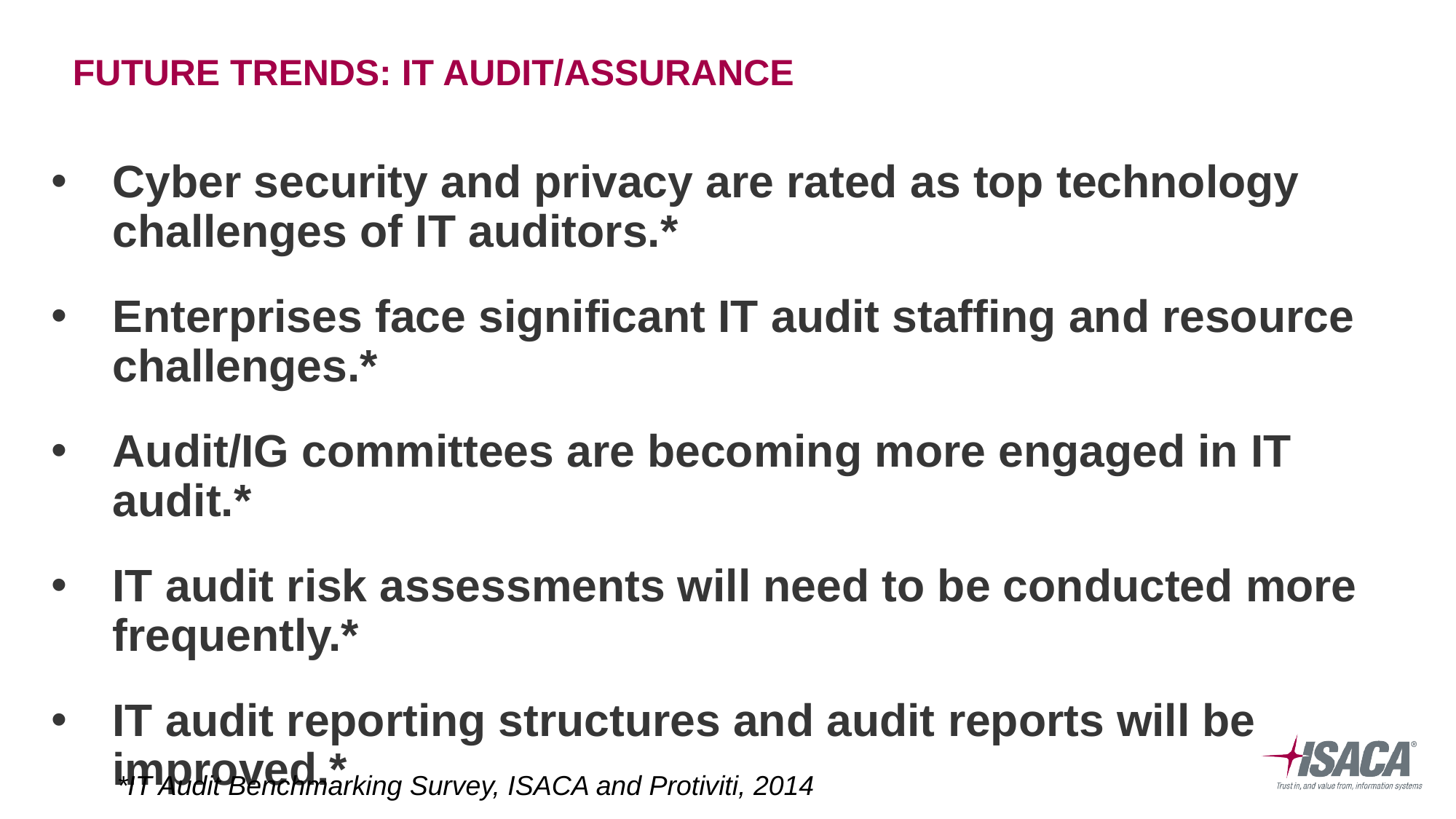

# Future trends: IT audit/assurance
Cyber security and privacy are rated as top technology challenges of IT auditors.*
Enterprises face significant IT audit staffing and resource challenges.*
Audit/IG committees are becoming more engaged in IT audit.*
IT audit risk assessments will need to be conducted more frequently.*
IT audit reporting structures and audit reports will be improved.*

*IT Audit Benchmarking Survey, ISACA and Protiviti, 2014